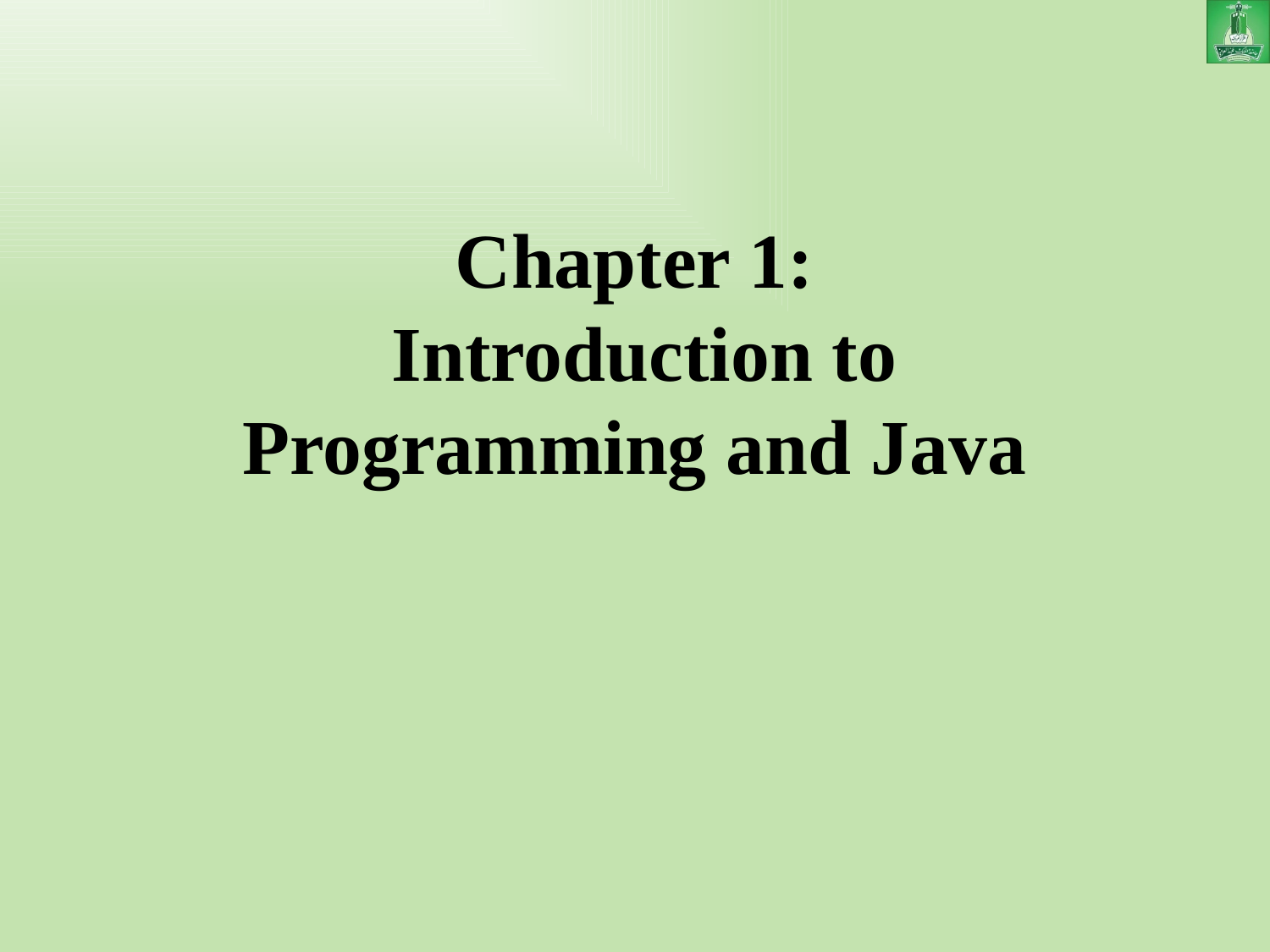

# Chapter 1: Introduction to Programming and Java